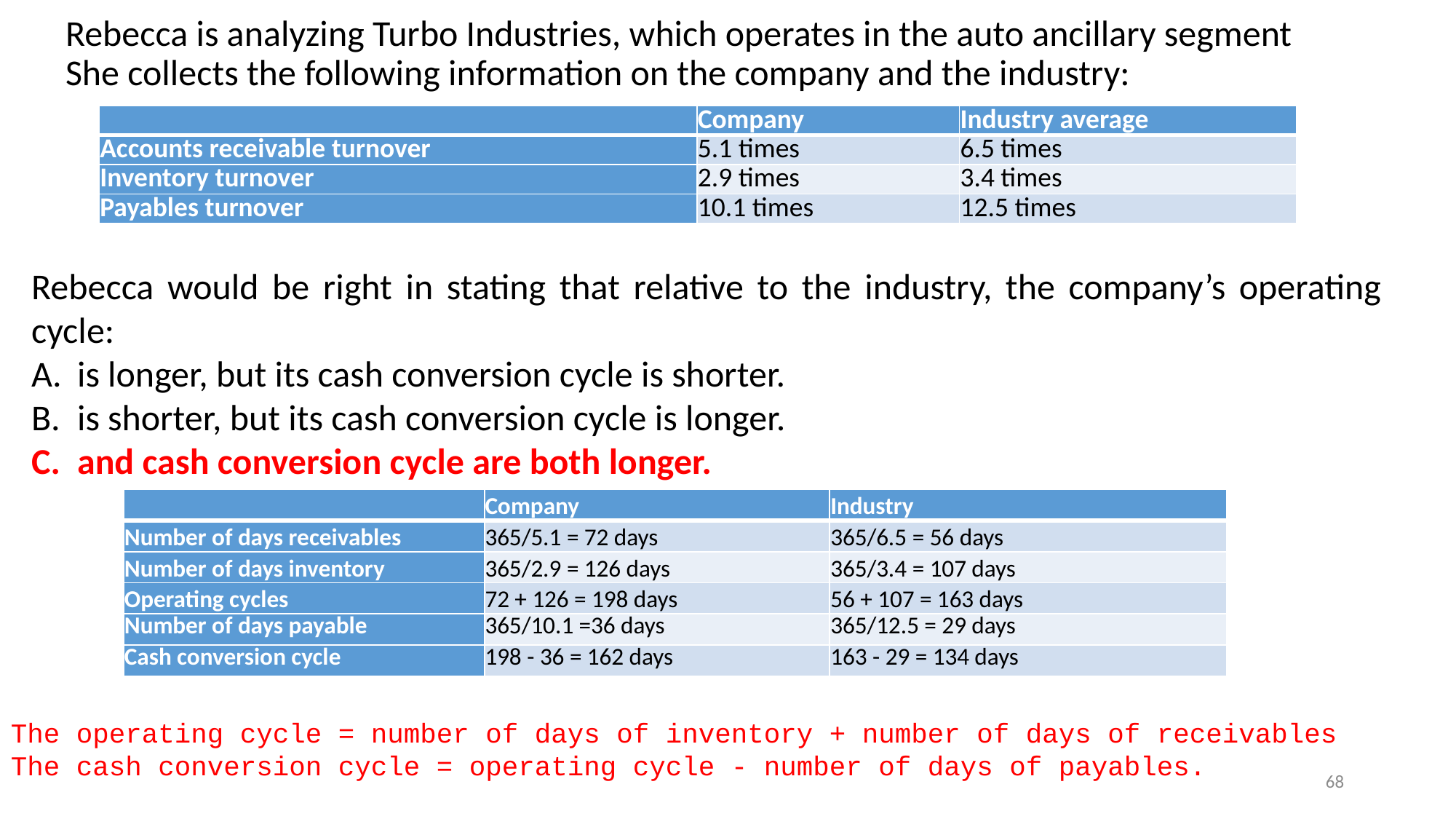

# Rebecca is analyzing Turbo Industries, which operates in the auto ancillary segment She collects the following information on the company and the industry:
|  | Company | Industry average |
| --- | --- | --- |
| Accounts receivable turnover | 5.1 times | 6.5 times |
| Inventory turnover | 2.9 times | 3.4 times |
| Payables turnover | 10.1 times | 12.5 times |
Rebecca would be right in stating that relative to the industry, the company’s operating cycle:
A.	is longer, but its cash conversion cycle is shorter.
B.	is shorter, but its cash conversion cycle is longer.
C.	and cash conversion cycle are both longer.
|  | Company | Industry |
| --- | --- | --- |
| Number of days receivables | 365/5.1 = 72 days | 365/6.5 = 56 days |
| Number of days inventory | 365/2.9 = 126 days | 365/3.4 = 107 days |
| Operating cycles | 72 + 126 = 198 days | 56 + 107 = 163 days |
| Number of days payable | 365/10.1 =36 days | 365/12.5 = 29 days |
| Cash conversion cycle | 198 - 36 = 162 days | 163 - 29 = 134 days |
The operating cycle = number of days of inventory + number of days of receivables
The cash conversion cycle = operating cycle - number of days of payables.

68